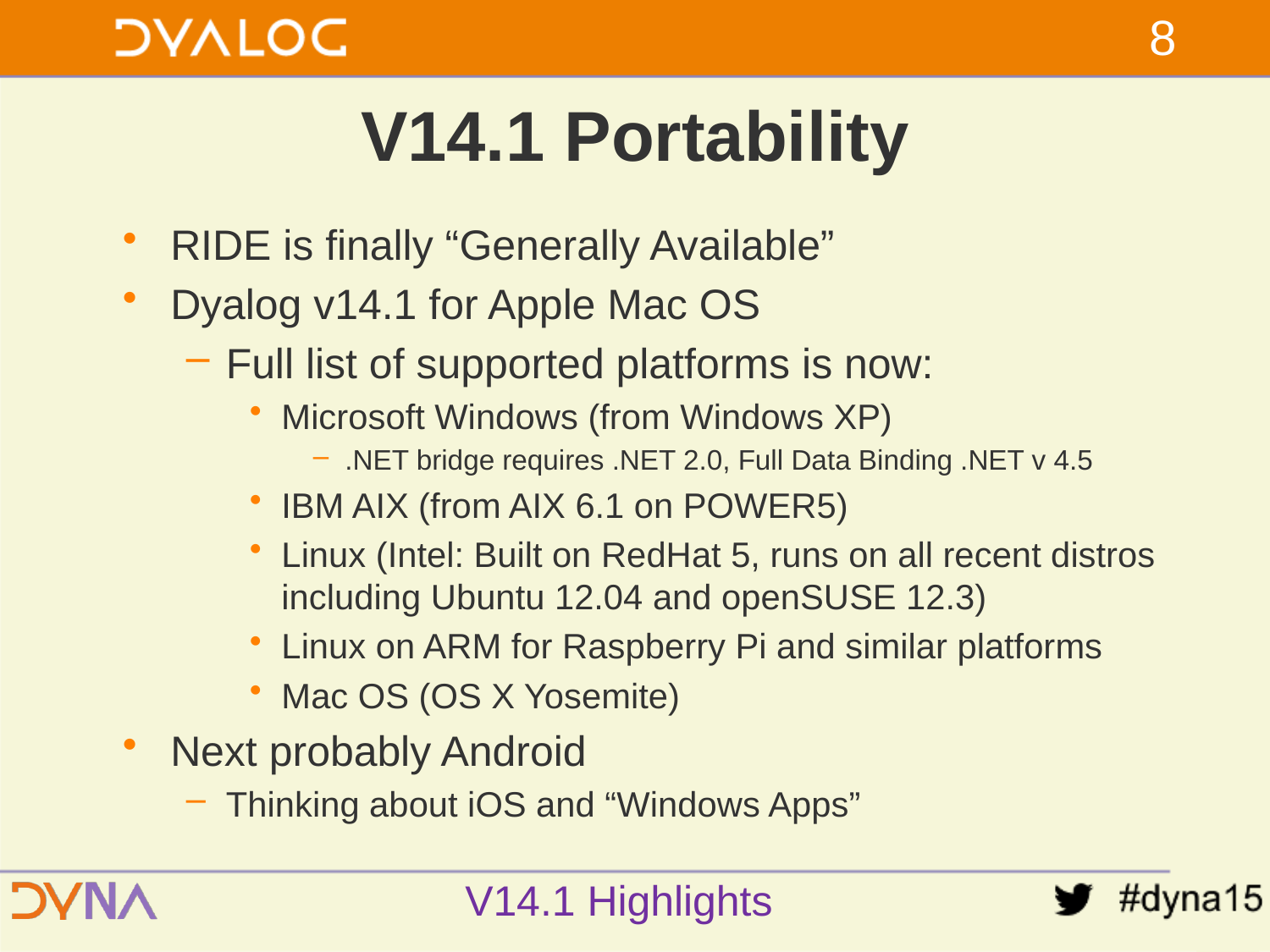

8
# V14.1 Portability
RIDE is finally “Generally Available”
Dyalog v14.1 for Apple Mac OS
Full list of supported platforms is now:
Microsoft Windows (from Windows XP)
.NET bridge requires .NET 2.0, Full Data Binding .NET v 4.5
IBM AIX (from AIX 6.1 on POWER5)
Linux (Intel: Built on RedHat 5, runs on all recent distros including Ubuntu 12.04 and openSUSE 12.3)
Linux on ARM for Raspberry Pi and similar platforms
Mac OS (OS X Yosemite)
Next probably Android
Thinking about iOS and “Windows Apps”

V14.1 Highlights